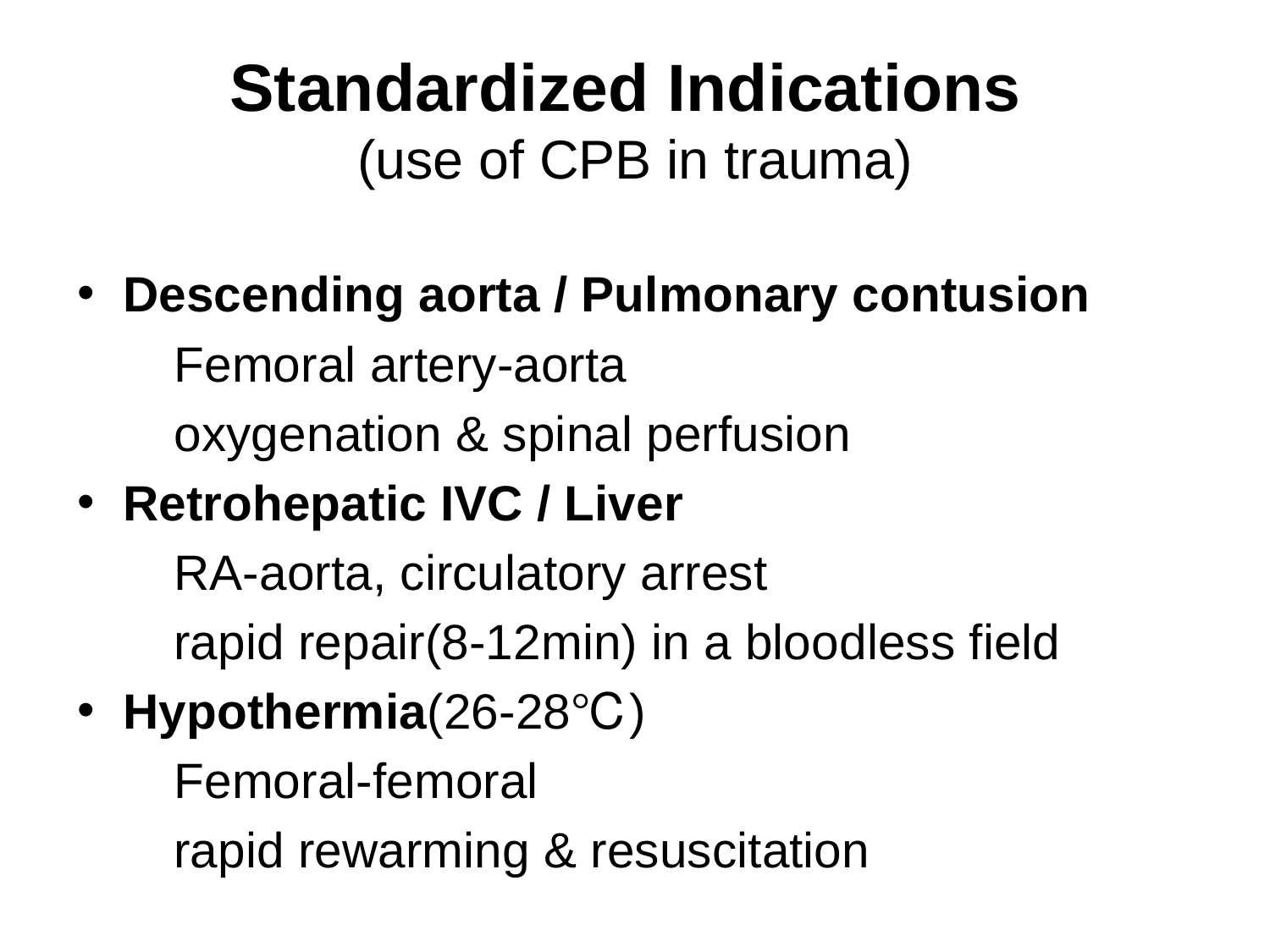

# Standardized Indications (use of CPB in trauma)
Descending aorta / Pulmonary contusion
       Femoral artery-aorta
       oxygenation & spinal perfusion
Retrohepatic IVC / Liver
       RA-aorta, circulatory arrest
       rapid repair(8-12min) in a bloodless field
Hypothermia(26-28℃)
       Femoral-femoral
       rapid rewarming & resuscitation